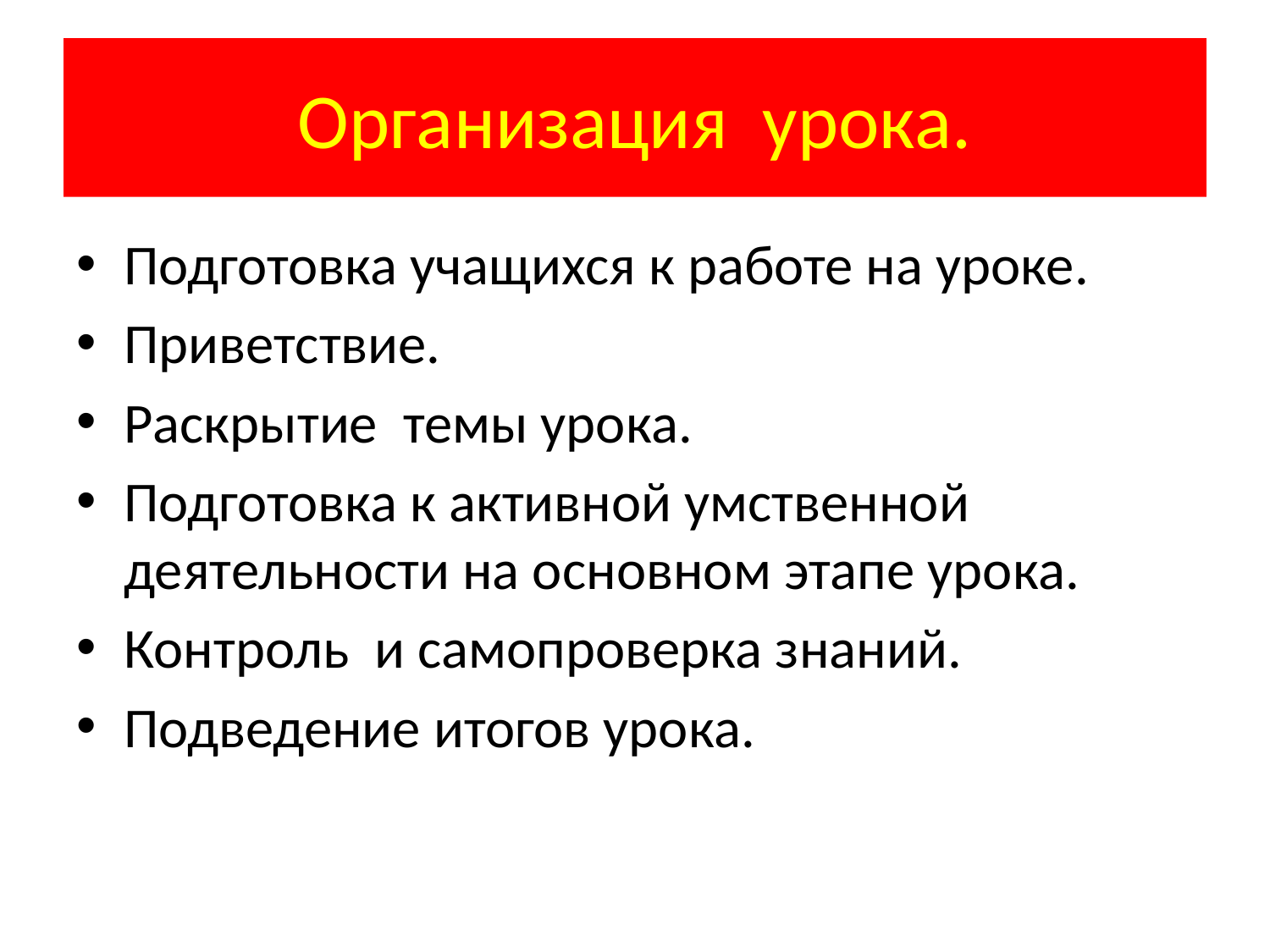

# Организация  урока.
Подготовка учащихся к работе на уроке.
Приветствие.
Раскрытие  темы урока.
Подготовка к активной умственной деятельности на основном этапе урока.
Контроль  и самопроверка знаний.
Подведение итогов урока.